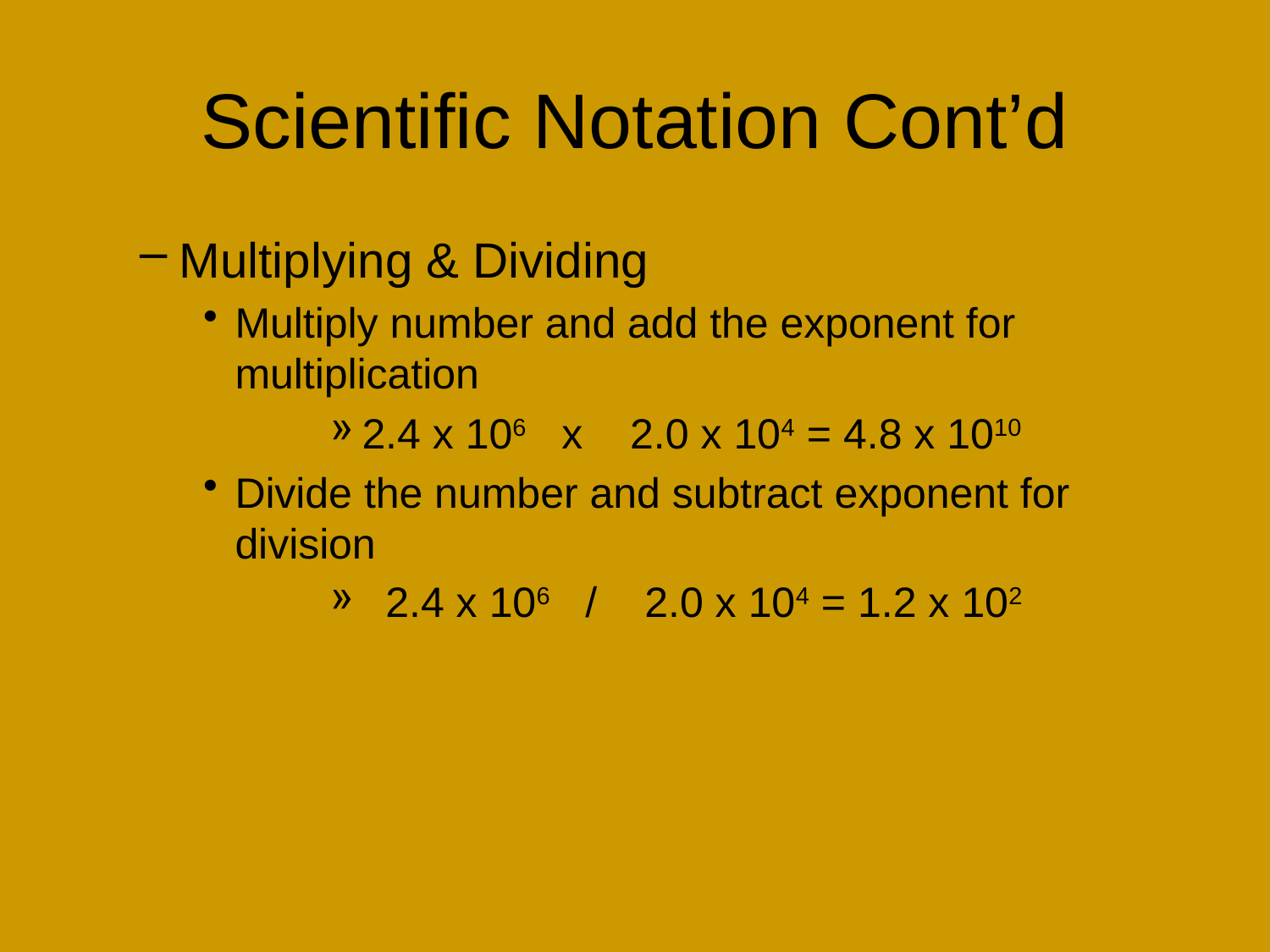

# Scientific Notation Cont’d
Multiplying & Dividing
Multiply number and add the exponent for multiplication
2.4 x 106   x    2.0 x 104 = 4.8 x 1010
Divide the number and subtract exponent for division
  2.4 x 106   /    2.0 x 104 = 1.2 x 102